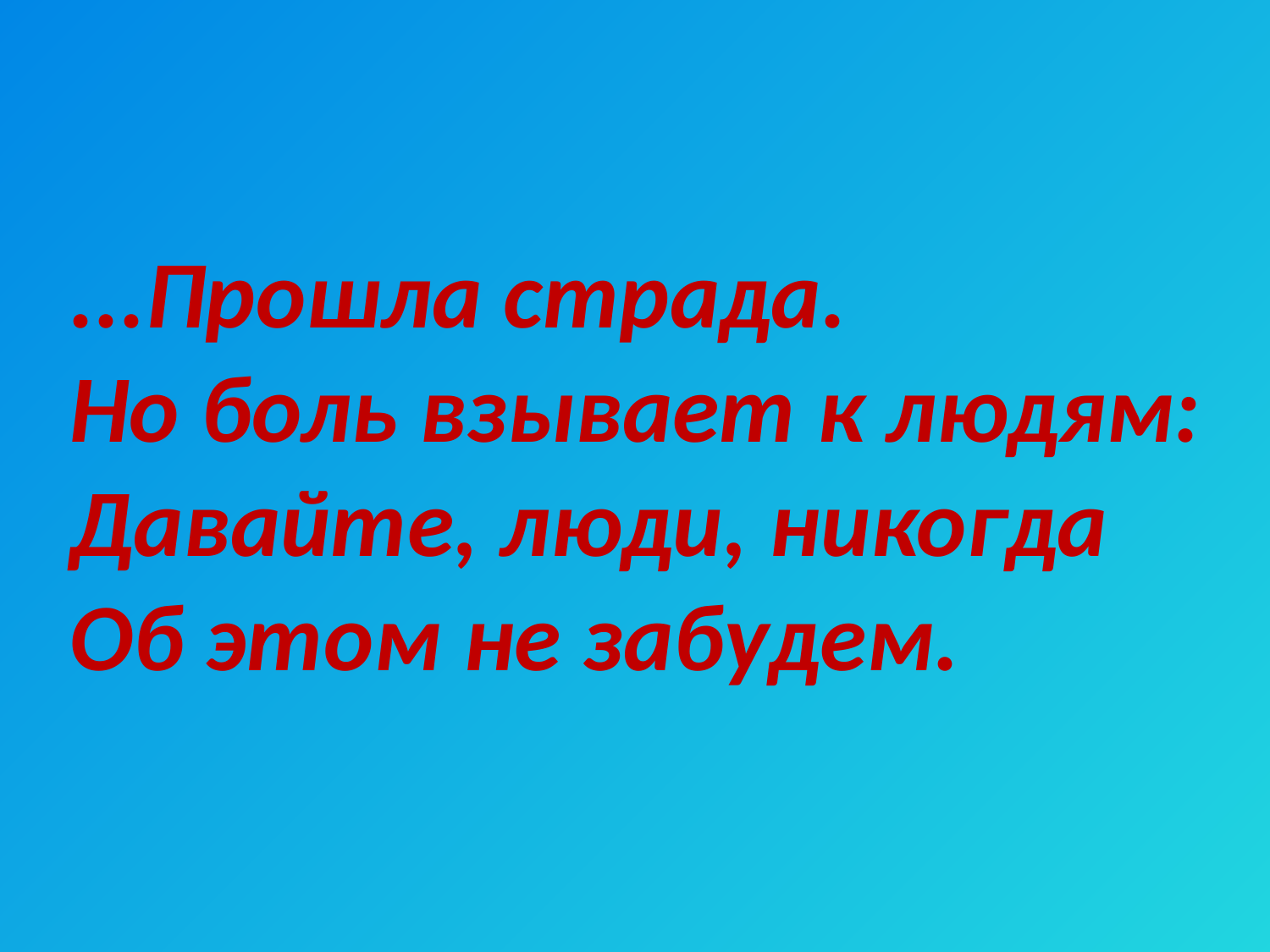

...Прошла страда.
Но боль взывает к людям:
Давайте, люди, никогда
Об этом не забудем.